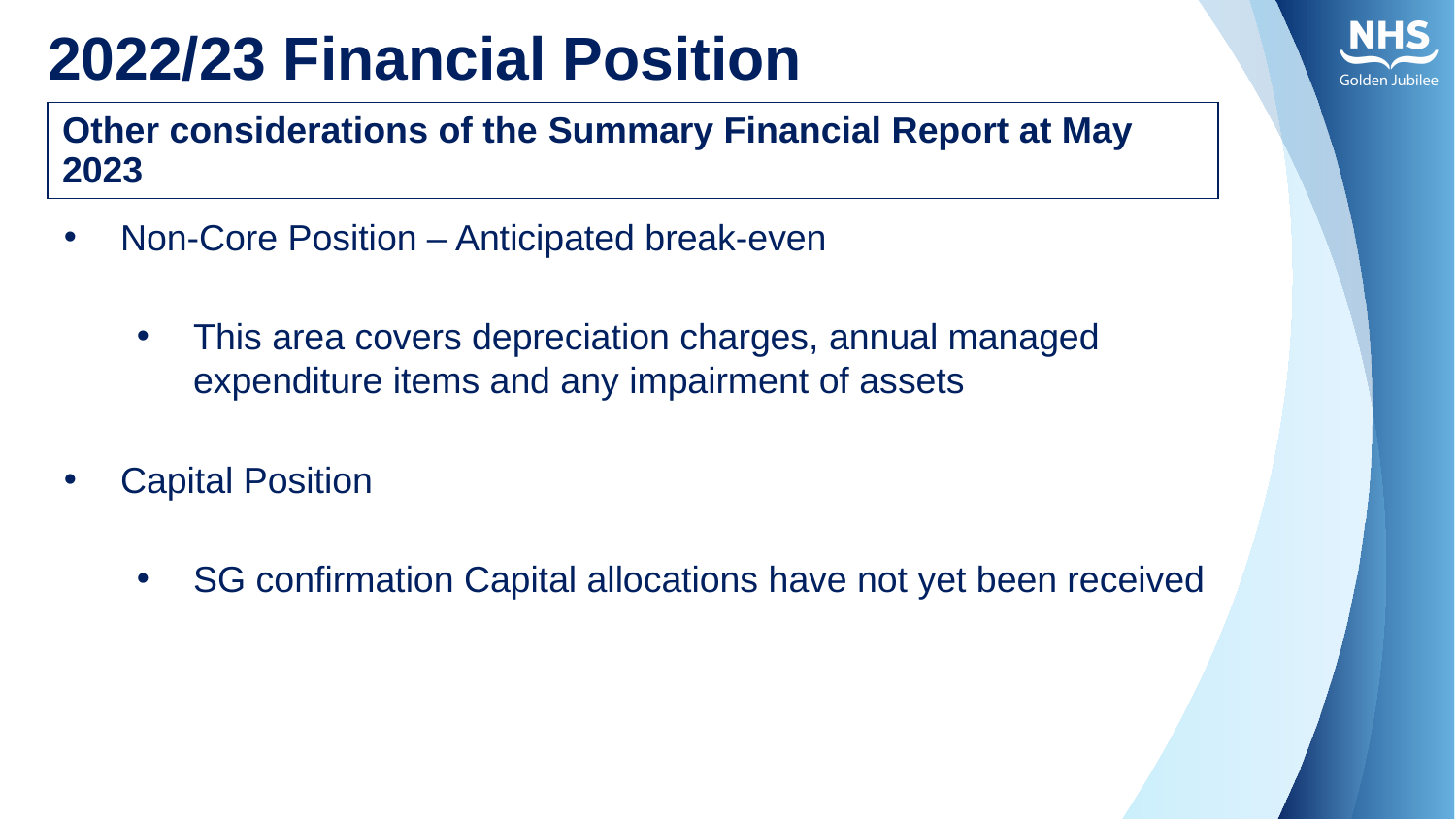

# 2022/23 Financial Position
| Other considerations of the Summary Financial Report at May 2023 |
| --- |
Non-Core Position – Anticipated break-even

This area covers depreciation charges, annual managed expenditure items and any impairment of assets

Capital Position

SG confirmation Capital allocations have not yet been received